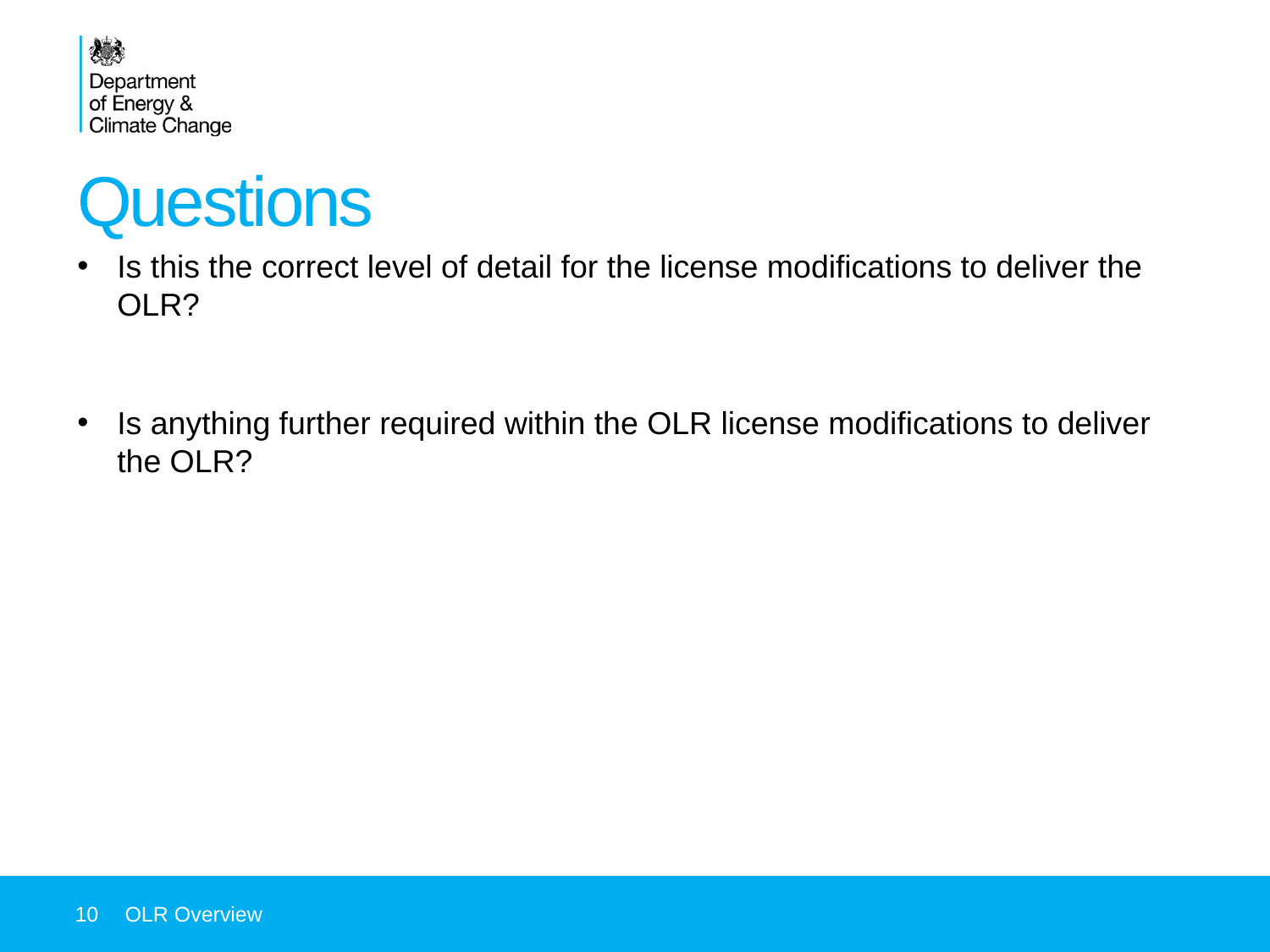

# Questions
Is this the correct level of detail for the license modifications to deliver the OLR?

Is anything further required within the OLR license modifications to deliver the OLR?
10
OLR Overview